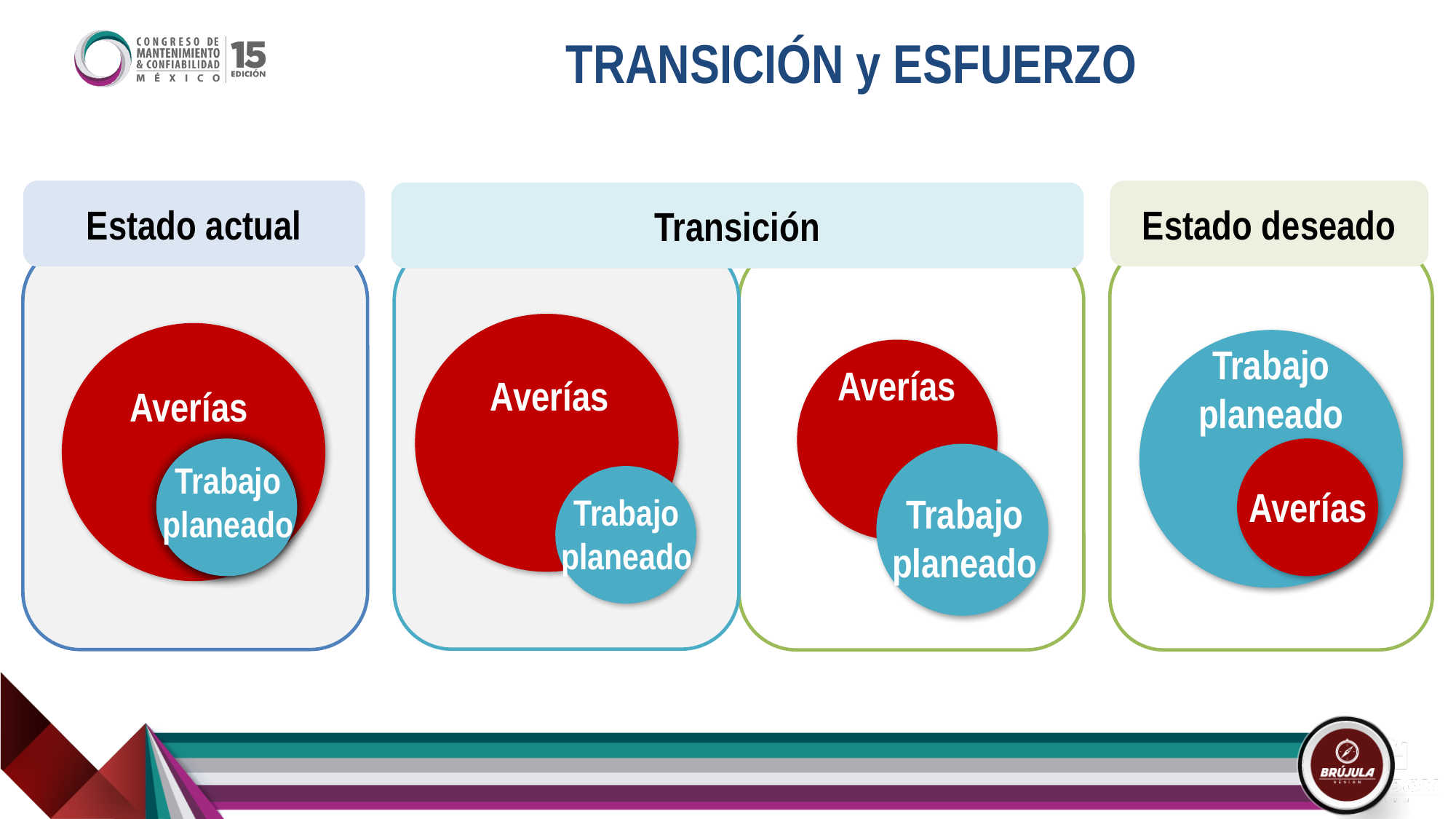

TRANSICIÓN y ESFUERZO
Estado actual
Estado deseado
Transición

Trabajo planeado

Averías
Averías
Averías

Trabajo planeado

Averías
Trabajo planeado
Trabajo planeado
52